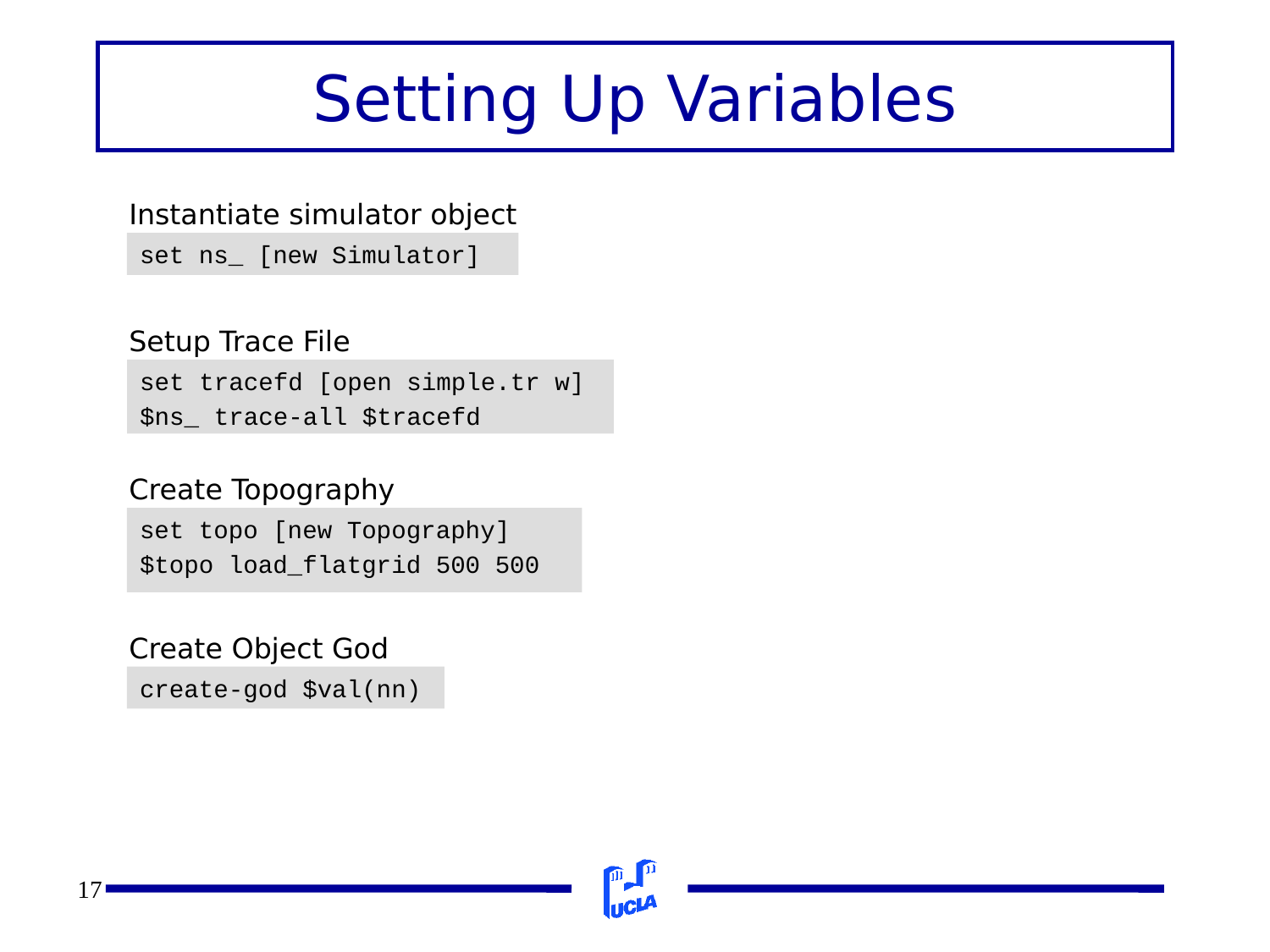

# Setting Up Variables
Instantiate simulator object
set ns_ [new Simulator]
Setup Trace File
set tracefd [open simple.tr w]
$ns_ trace-all $tracefd
Create Topography
set topo [new Topography]
$topo load_flatgrid 500 500
Create Object God
create-god $val(nn)
17